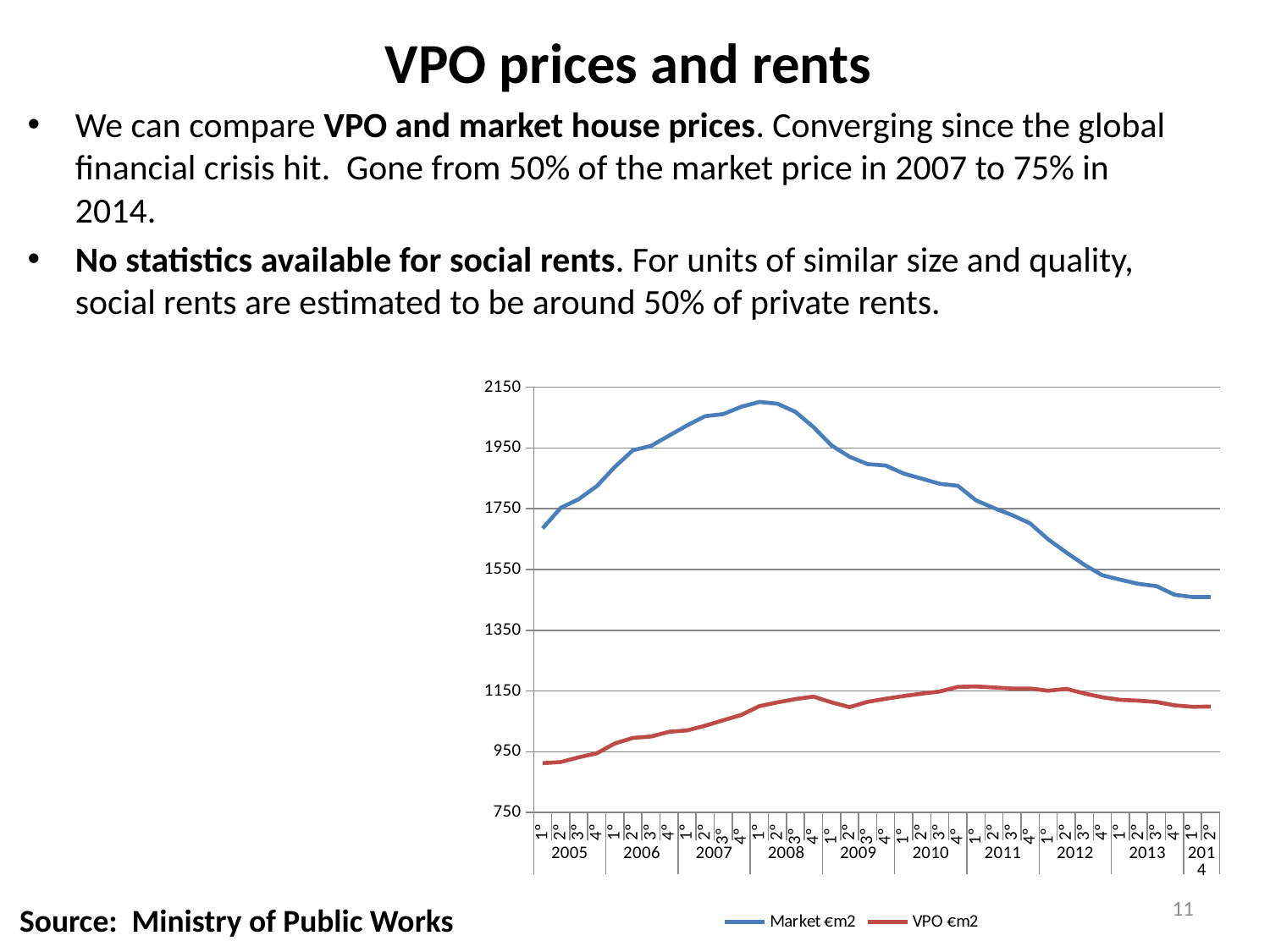

# VPO prices and rents
We can compare VPO and market house prices. Converging since the global financial crisis hit.  Gone from 50% of the market price in 2007 to 75% in 2014.
No statistics available for social rents. For units of similar size and quality, social rents are estimated to be around 50% of private rents.

### Chart

| Category | Market €m2 | VPO €m2 |
|---|---|---|
| 1º | 1685.4 | 912.6 |
| 2º | 1752.8 | 916.2 |
| 3º | 1781.5 | 931.8 |
| 4º | 1824.3 | 945.0 |
| 1º | 1887.6 | 977.4 |
| 2º | 1942.3 | 995.6 |
| 3º | 1956.7 | 1000.2 |
| 4º | 1990.5 | 1015.7 |
| 1º | 2024.2 | 1020.3 |
| 2º | 2054.5 | 1035.8 |
| 3º  | 2061.2 | 1053.6 |
| 4º  | 2085.5 | 1071.1 |
| 1º | 2101.4 | 1100.0 |
| 2º | 2095.7 | 1112.5 |
| 3º  | 2068.7 | 1123.4 |
| 4º  | 2018.5 | 1131.6 |
| 1º  | 1958.1 | 1112.5 |
| 2º | 1920.9 | 1096.9 |
| 3º  | 1896.8 | 1114.3 |
| 4º  | 1892.3 | 1124.3 |
| 1º  | 1865.7 | 1133.4 |
| 2º | 1848.9 | 1141.4 |
| 3º | 1832.0 | 1148.4 |
| 4º  | 1825.5 | 1163.5 |
| 1º  | 1777.6 | 1164.9 |
| 2º | 1752.1 | 1161.7 |
| 3º | 1729.3 | 1158.1 |
| 4º  | 1701.8 | 1158.2 |
| 1º  | 1649.3 | 1150.8 |
| 2º | 1606.4 | 1157.1 |
| 3º | 1565.6 | 1142.0 |
| 4º | 1531.2 | 1129.3 |
| 1º | 1516.4 | 1120.9 |
| 2º | 1502.8 | 1118.2 |
| 3º | 1495.3 | 1113.8 |
| 4º | 1466.9 | 1102.9 |
| 1º | 1459.4 | 1098.0 |
| 2º | 1459.3 | 1098.7 |
11
Source:  Ministry of Public Works